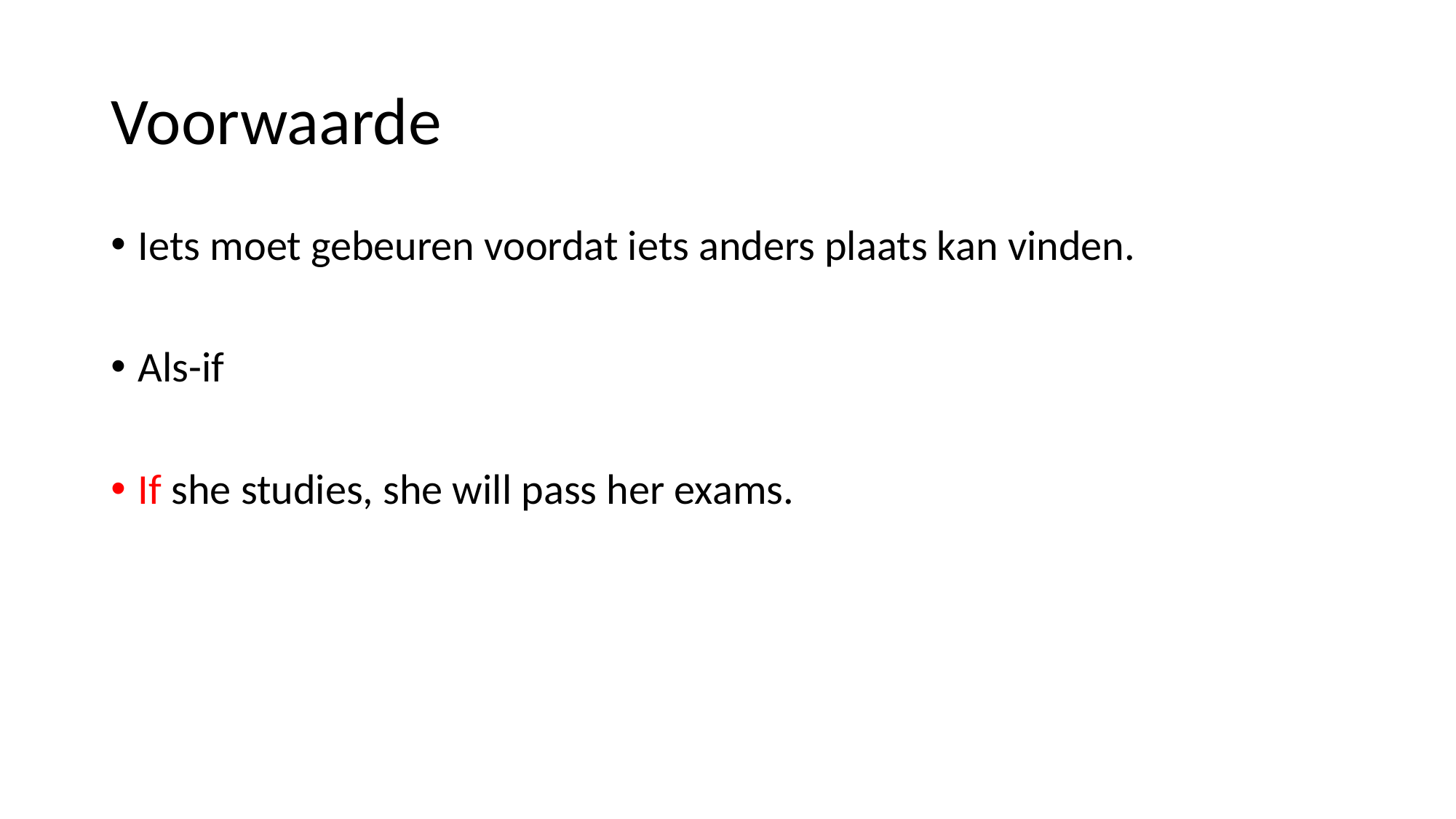

# Voorwaarde
Iets moet gebeuren voordat iets anders plaats kan vinden.

Als-if

If she studies, she will pass her exams.